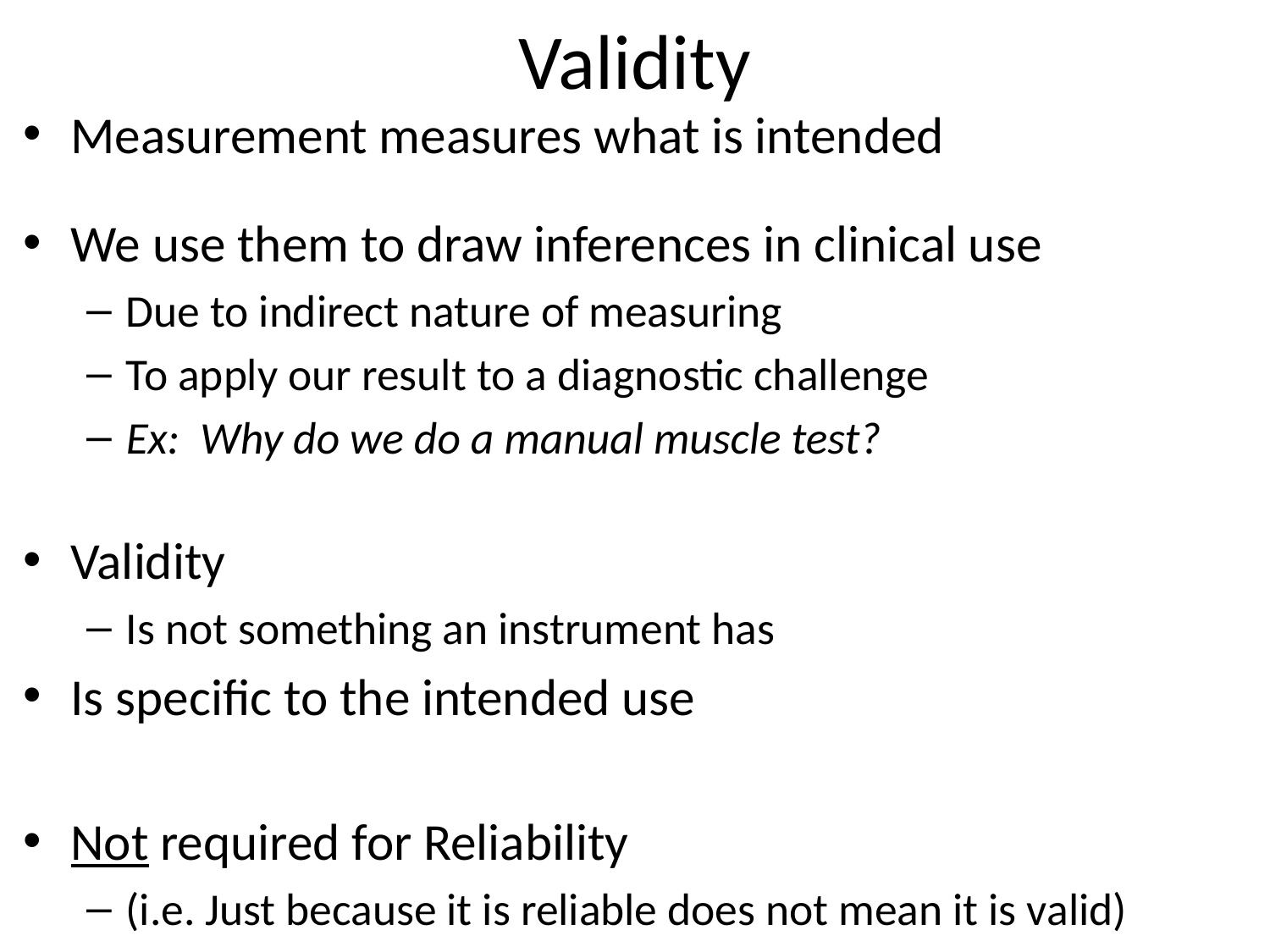

# Validity
Measurement measures what is intended

We use them to draw inferences in clinical use
Due to indirect nature of measuring
To apply our result to a diagnostic challenge
Ex:  Why do we do a manual muscle test?

Validity
Is not something an instrument has
Is specific to the intended use

Not required for Reliability
(i.e. Just because it is reliable does not mean it is valid)